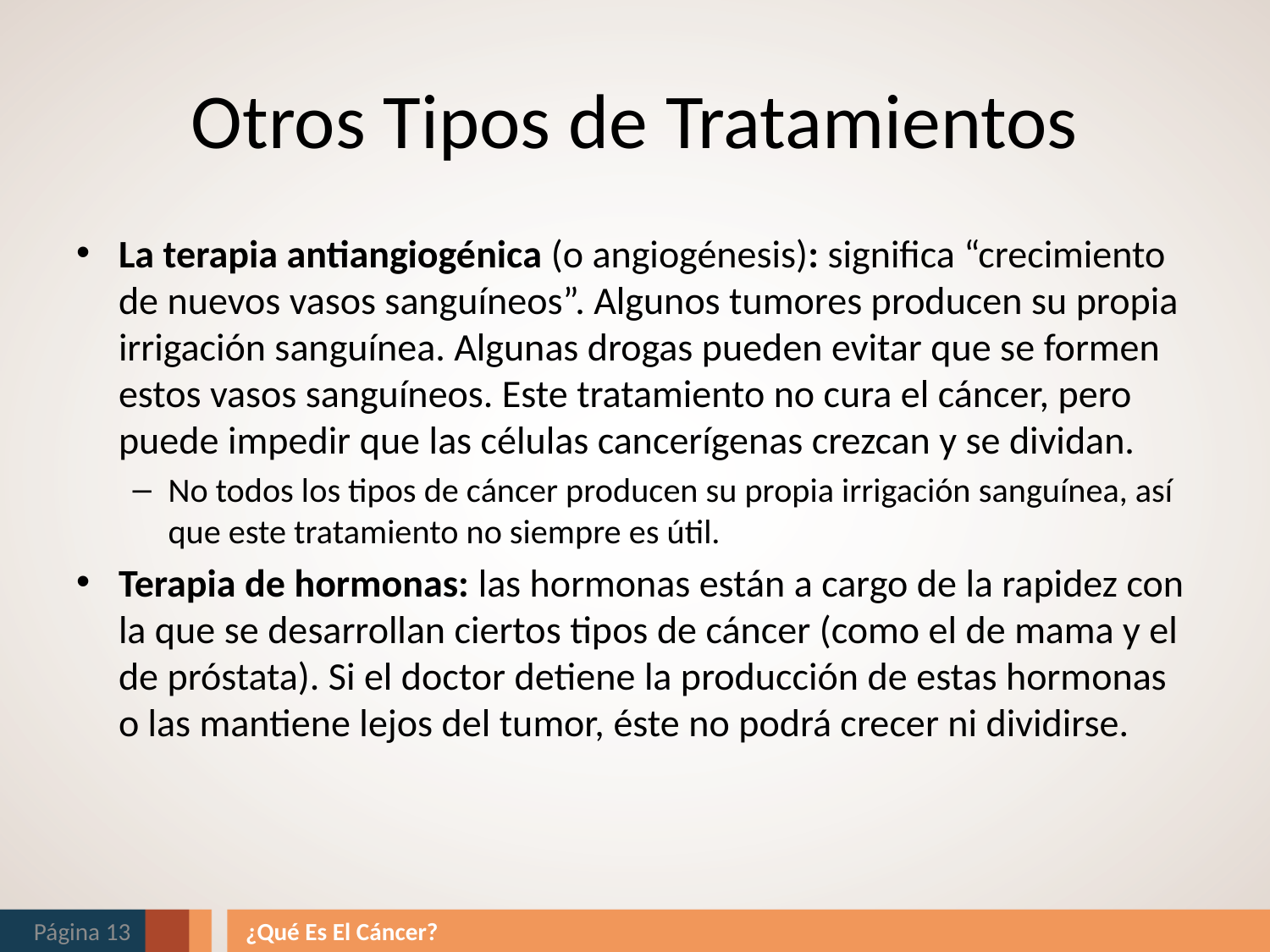

# Otros Tipos de Tratamientos
La terapia antiangiogénica (o angiogénesis): significa “crecimiento de nuevos vasos sanguíneos”. Algunos tumores producen su propia irrigación sanguínea. Algunas drogas pueden evitar que se formen estos vasos sanguíneos. Este tratamiento no cura el cáncer, pero puede impedir que las células cancerígenas crezcan y se dividan.
No todos los tipos de cáncer producen su propia irrigación sanguínea, así que este tratamiento no siempre es útil.
Terapia de hormonas: las hormonas están a cargo de la rapidez con la que se desarrollan ciertos tipos de cáncer (como el de mama y el de próstata). Si el doctor detiene la producción de estas hormonas o las mantiene lejos del tumor, éste no podrá crecer ni dividirse.
Página 13
¿Qué Es El Cáncer?